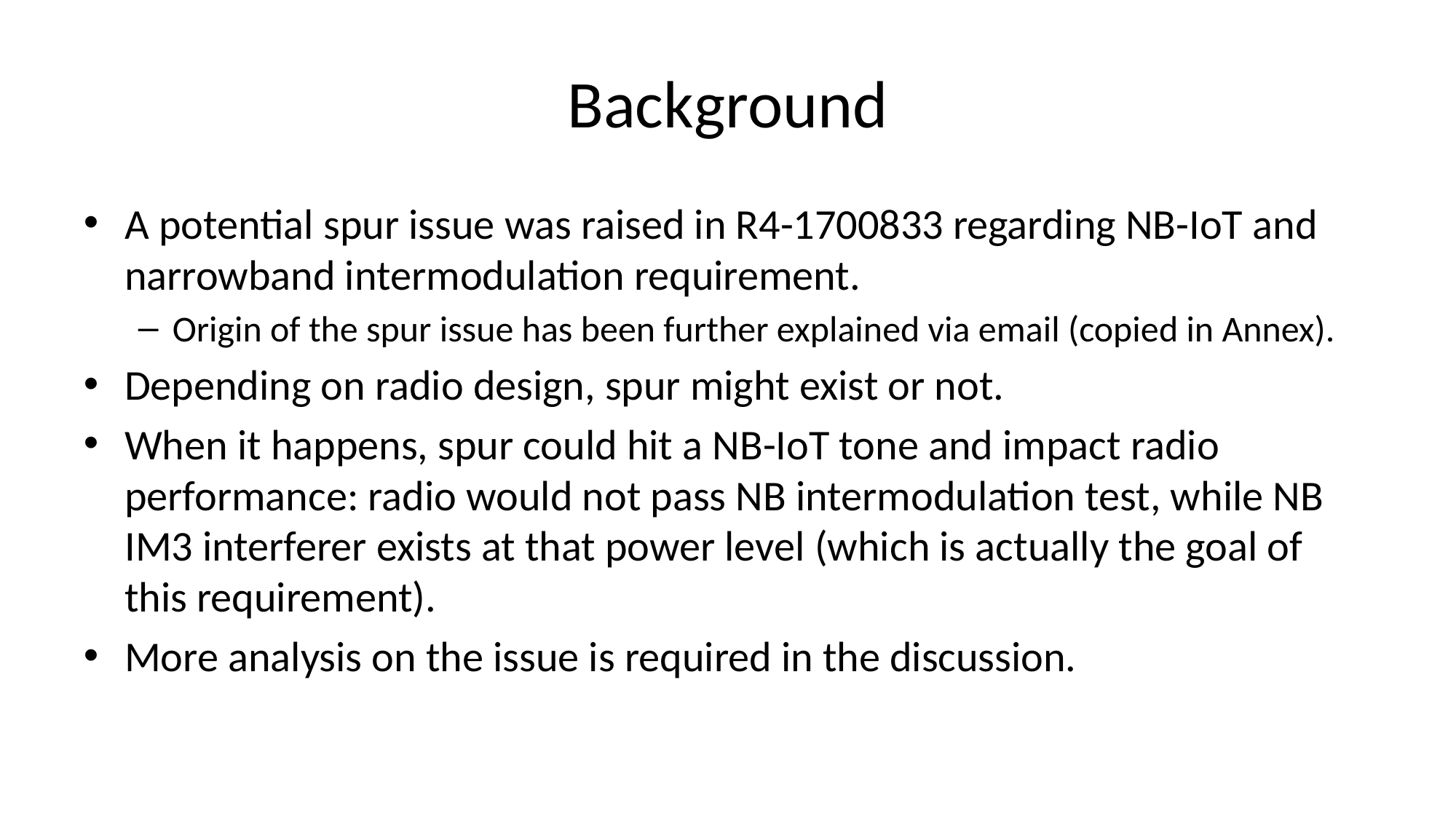

# Background
A potential spur issue was raised in R4-1700833 regarding NB-IoT and narrowband intermodulation requirement.
Origin of the spur issue has been further explained via email (copied in Annex).
Depending on radio design, spur might exist or not.
When it happens, spur could hit a NB-IoT tone and impact radio performance: radio would not pass NB intermodulation test, while NB IM3 interferer exists at that power level (which is actually the goal of this requirement).
More analysis on the issue is required in the discussion.